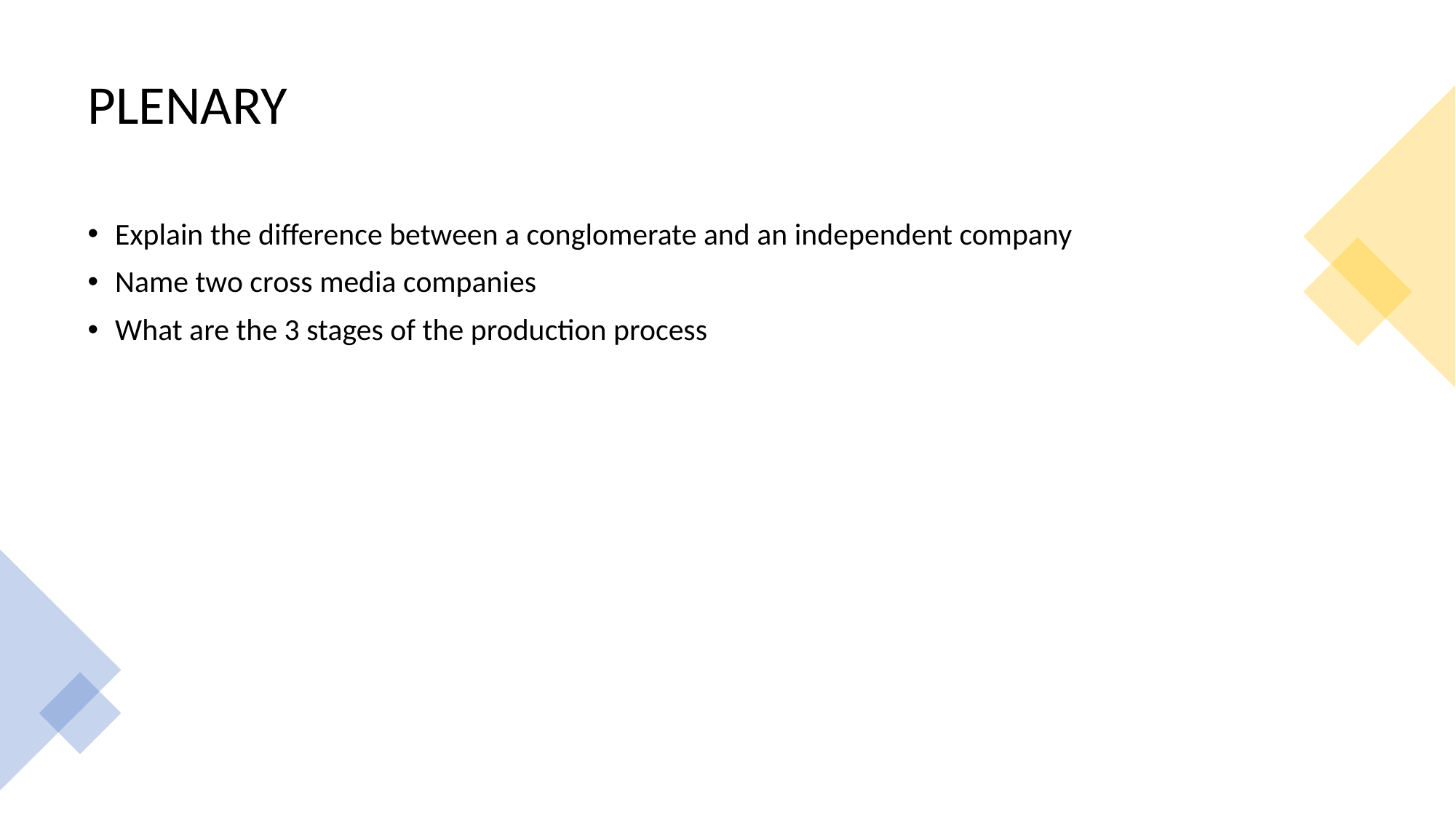

# PLENARY

Explain the difference between a conglomerate and an independent company
Name two cross media companies
What are the 3 stages of the production process